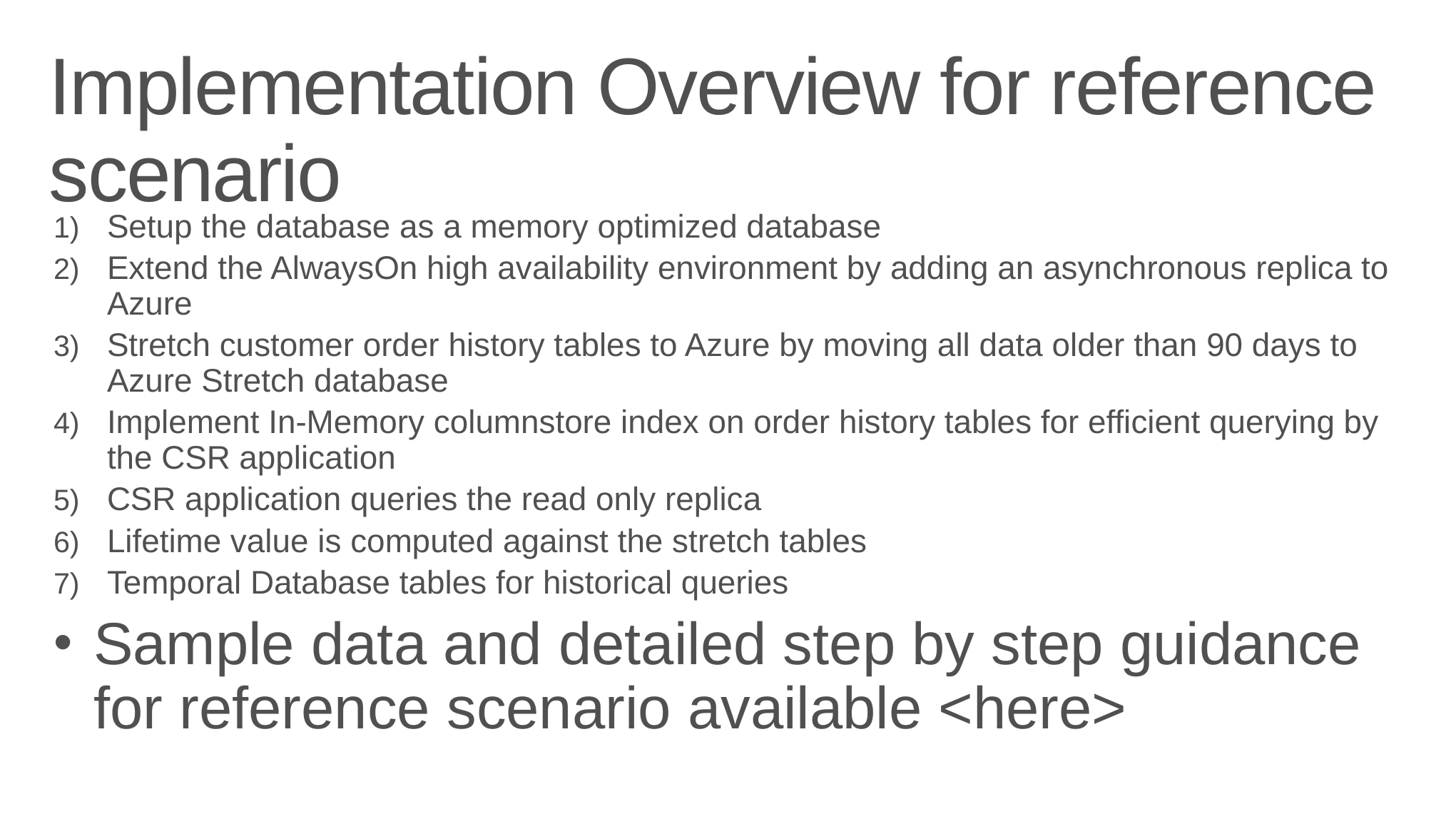

# Implementation Overview for reference scenario
Setup the database as a memory optimized database
Extend the AlwaysOn high availability environment by adding an asynchronous replica to Azure
Stretch customer order history tables to Azure by moving all data older than 90 days to Azure Stretch database
Implement In-Memory columnstore index on order history tables for efficient querying by the CSR application
CSR application queries the read only replica
Lifetime value is computed against the stretch tables
Temporal Database tables for historical queries
Sample data and detailed step by step guidance for reference scenario available <here>